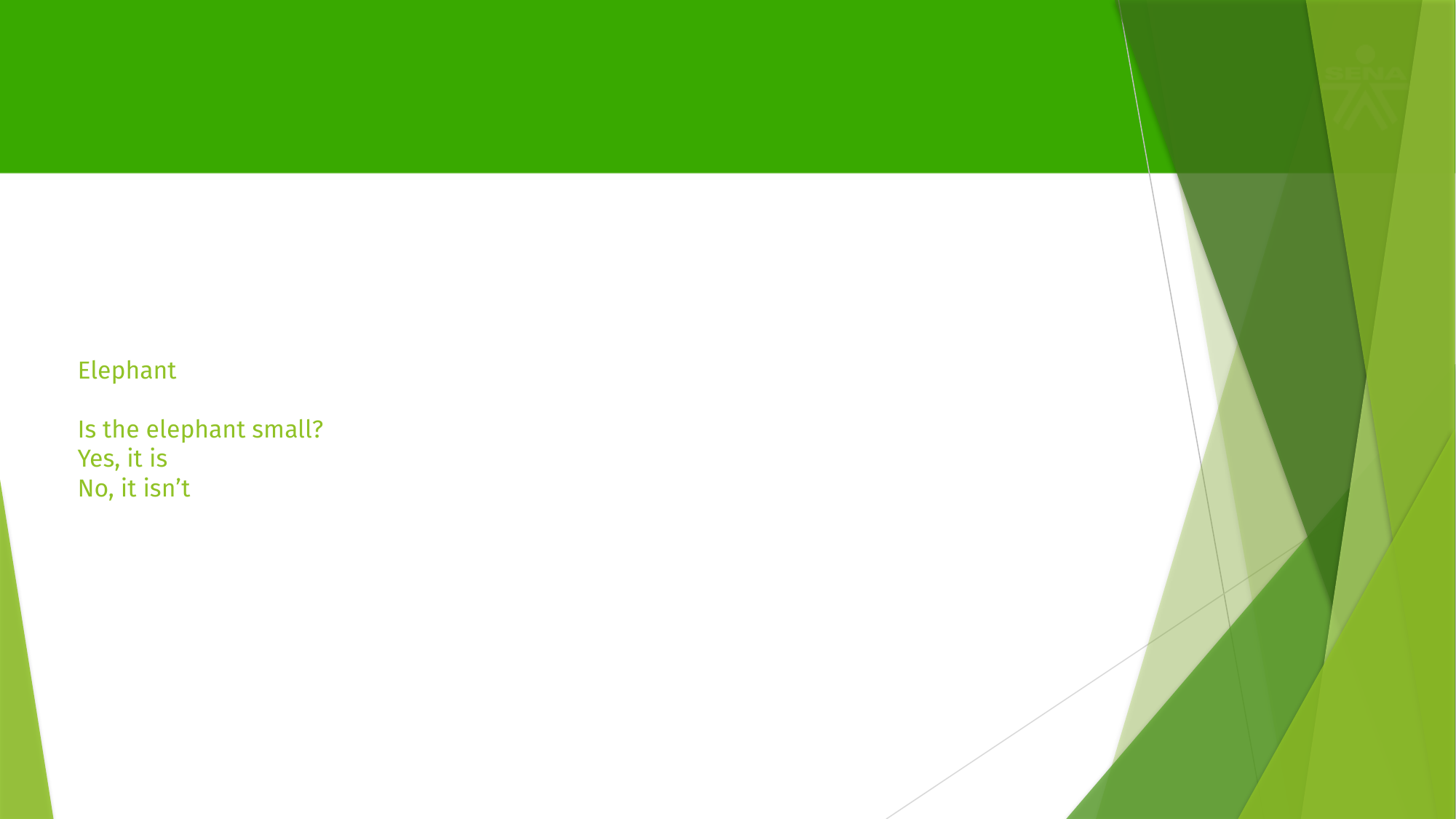

# Elephant Is the elephant small? Yes, it is No, it isn’t